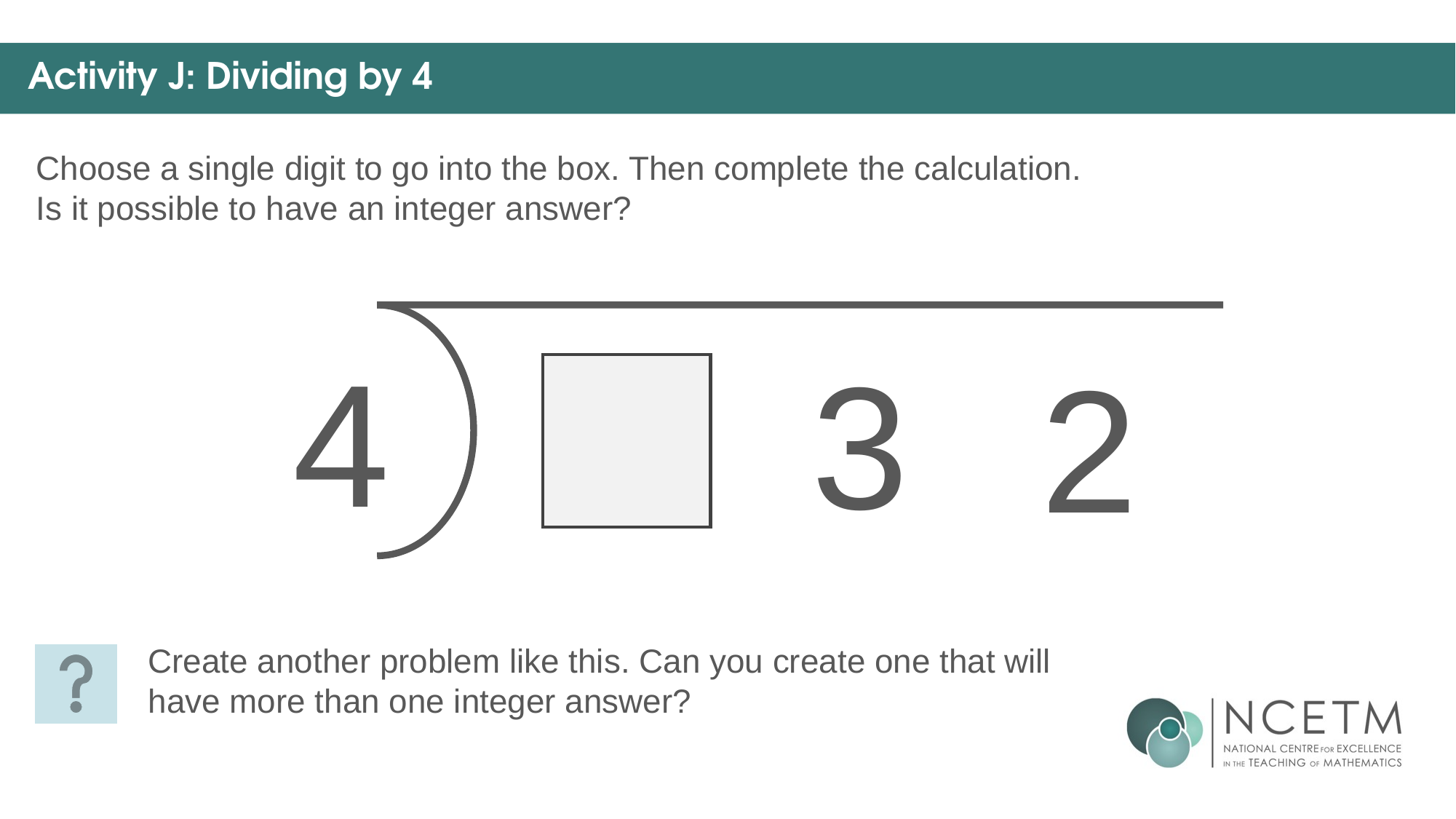

Activity J: Dividing by 4
Choose a single digit to go into the box. Then complete the calculation. Is it possible to have an integer answer?

4
3
2

Create another problem like this. Can you create one that will have more than one integer answer?